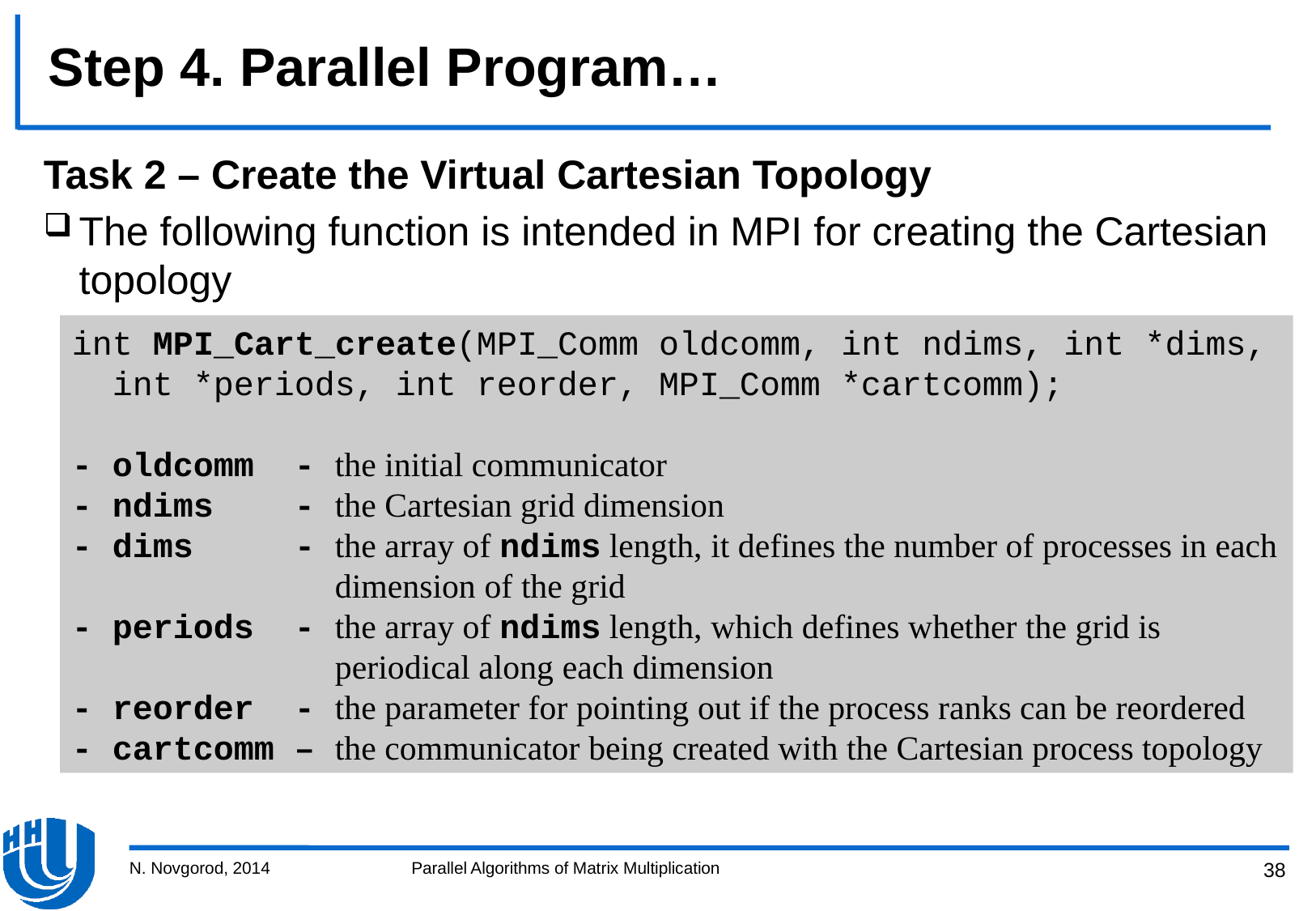

# Step 4. Parallel Program…
Task 2 – Create the Virtual Cartesian Topology
The following function is intended in MPI for creating the Cartesian topology
int MPI_Cart_create(MPI_Comm oldcomm, int ndims, int *dims,
  int *periods, int reorder, MPI_Comm *cartcomm);

- oldcomm  - the initial communicator
- ndims    - the Cartesian grid dimension
- dims     - the array of ndims length, it defines the number of processes in each
             dimension of the grid
- periods  - the array of ndims length, which defines whether the grid is
             periodical along each dimension
- reorder  - the parameter for pointing out if the process ranks can be reordered
- cartcomm – the communicator being created with the Cartesian process topology
N. Novgorod, 2014
Parallel Algorithms of Matrix Multiplication
38